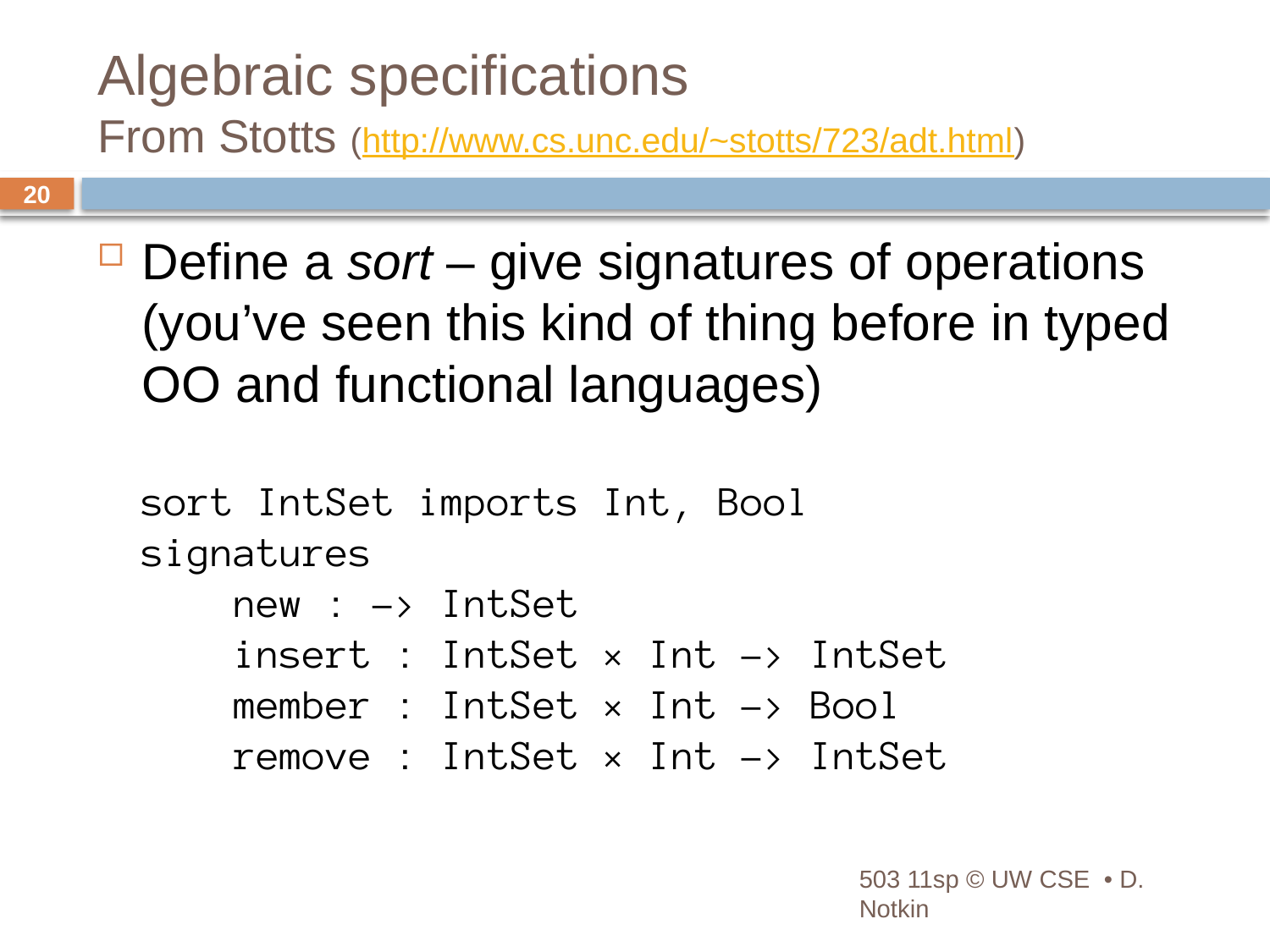

# Algebraic specifications From Stotts (http://www.cs.unc.edu/~stotts/723/adt.html)
20
Define a sort – give signatures of operations (you’ve seen this kind of thing before in typed OO and functional languages)
sort IntSet imports Int, Bool
signatures
    new : -> IntSet
    insert : IntSet × Int -> IntSet
    member : IntSet × Int -> Bool
    remove : IntSet × Int -> IntSet

503 11sp © UW CSE  • D. Notkin